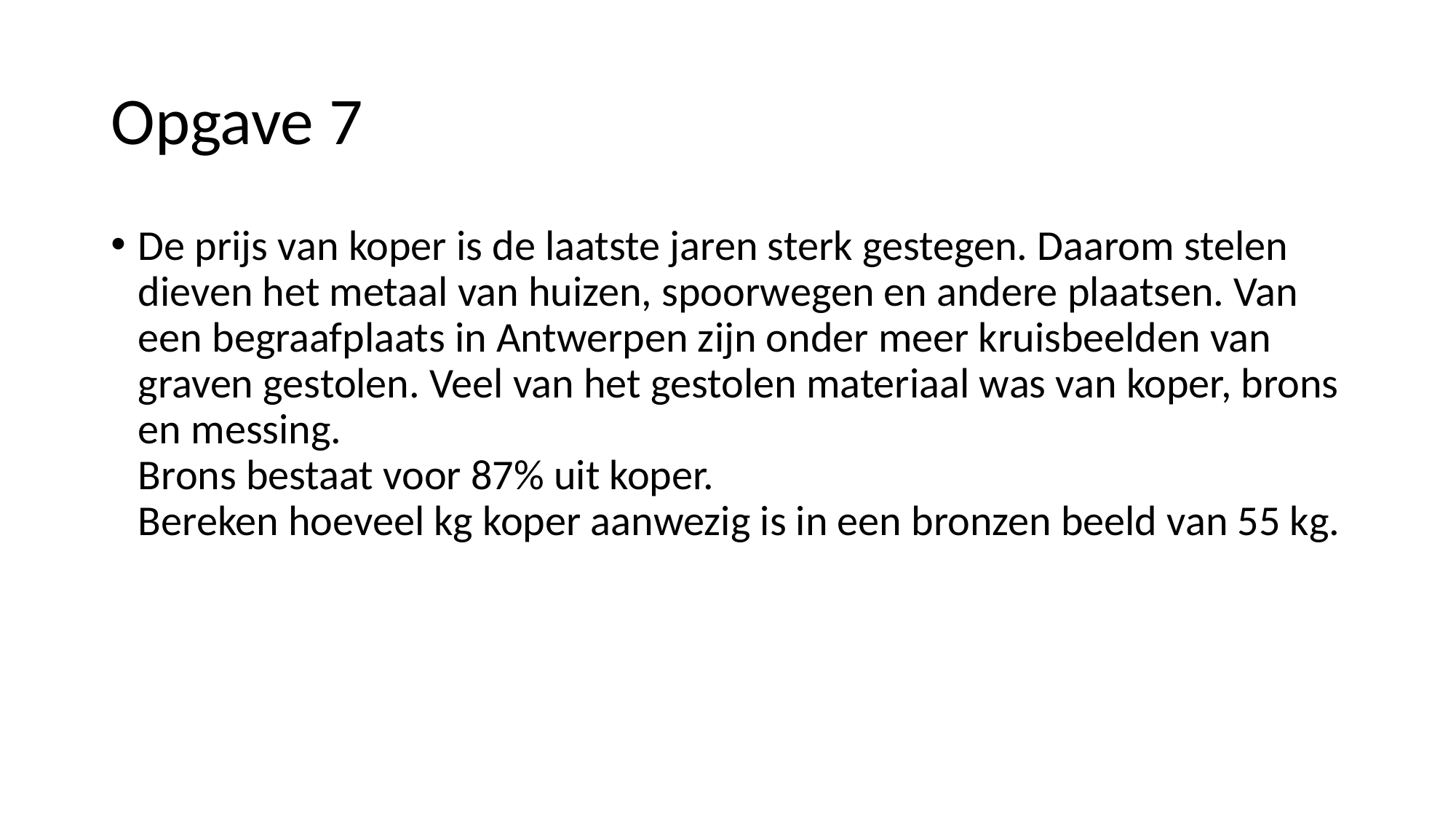

# Opgave 7
De prijs van koper is de laatste jaren sterk gestegen. Daarom stelen dieven het metaal van huizen, spoorwegen en andere plaatsen. Van een begraafplaats in Antwerpen zijn onder meer kruisbeelden van graven gestolen. Veel van het gestolen materiaal was van koper, brons en messing.
Brons bestaat voor 87% uit koper.
Bereken hoeveel kg koper aanwezig is in een bronzen beeld van 55 kg.